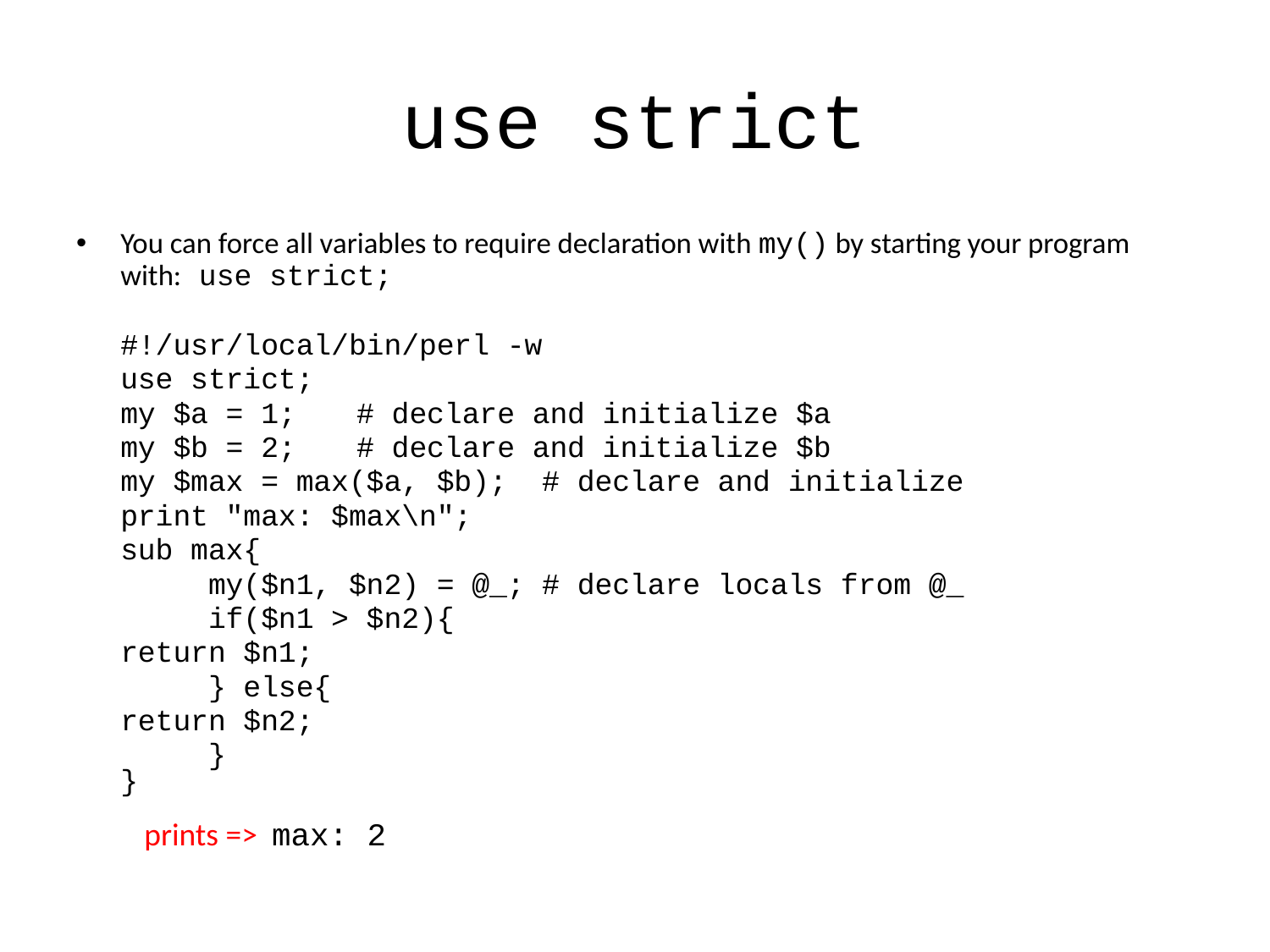

# use strict
You can force all variables to require declaration with my() by starting your program with: use strict;

		#!/usr/local/bin/perl -w
		use strict;
		my $a = 1;	# declare and initialize $a
		my $b = 2;	# declare and initialize $b
		my $max = max($a, $b);  # declare and initialize
		print "max: $max\n";
		sub max{
		     my($n1, $n2) = @_; # declare locals from @_
		     if($n1 > $n2){
				return $n1;
		     } else{
				return $n2;
		     }
		}
prints =>  max: 2